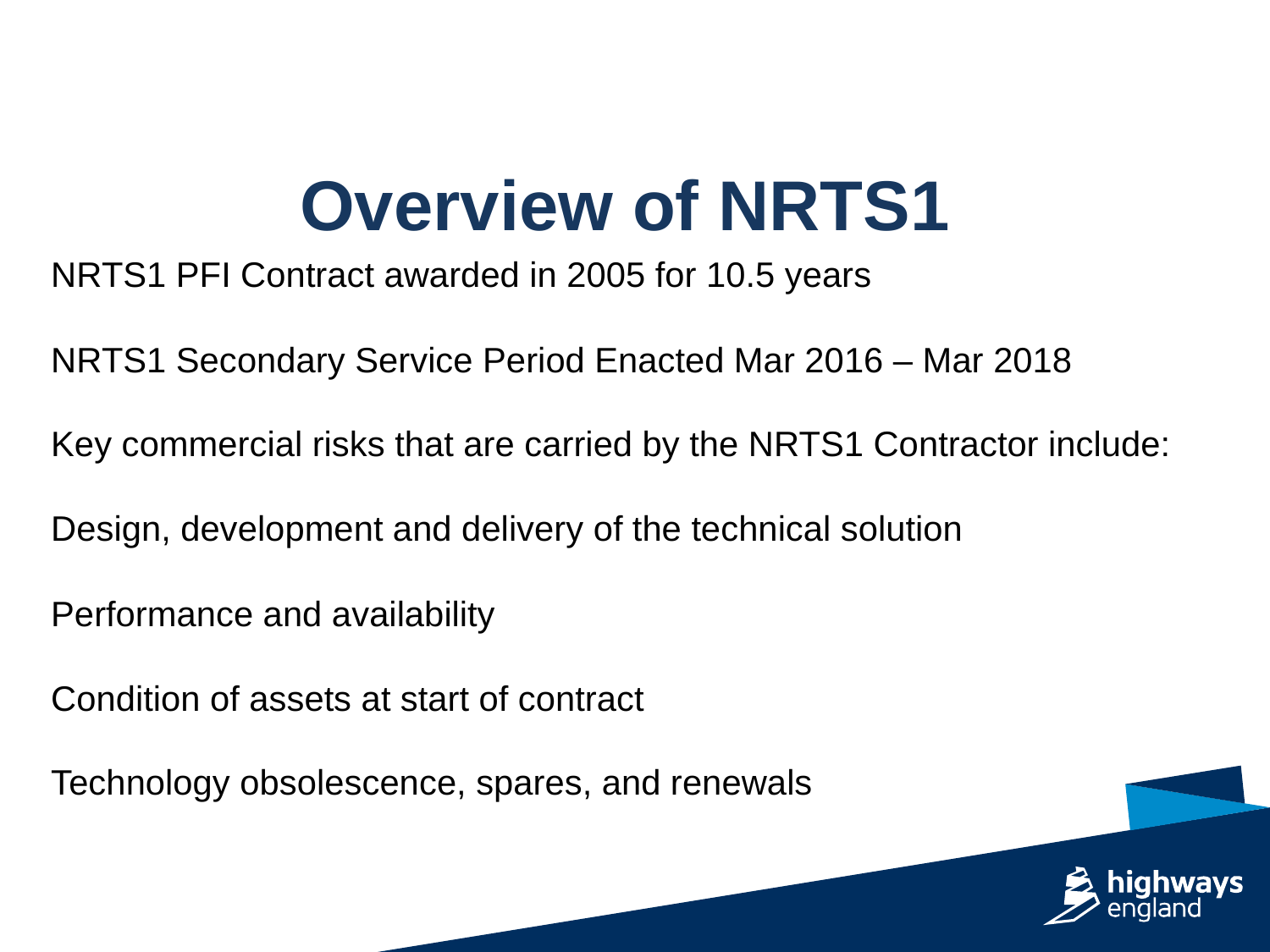

Overview of NRTS1
NRTS1 PFI Contract awarded in 2005 for 10.5 years

NRTS1 Secondary Service Period Enacted Mar 2016 – Mar 2018

Key commercial risks that are carried by the NRTS1 Contractor include:

Design, development and delivery of the technical solution

Performance and availability

Condition of assets at start of contract

Technology obsolescence, spares, and renewals